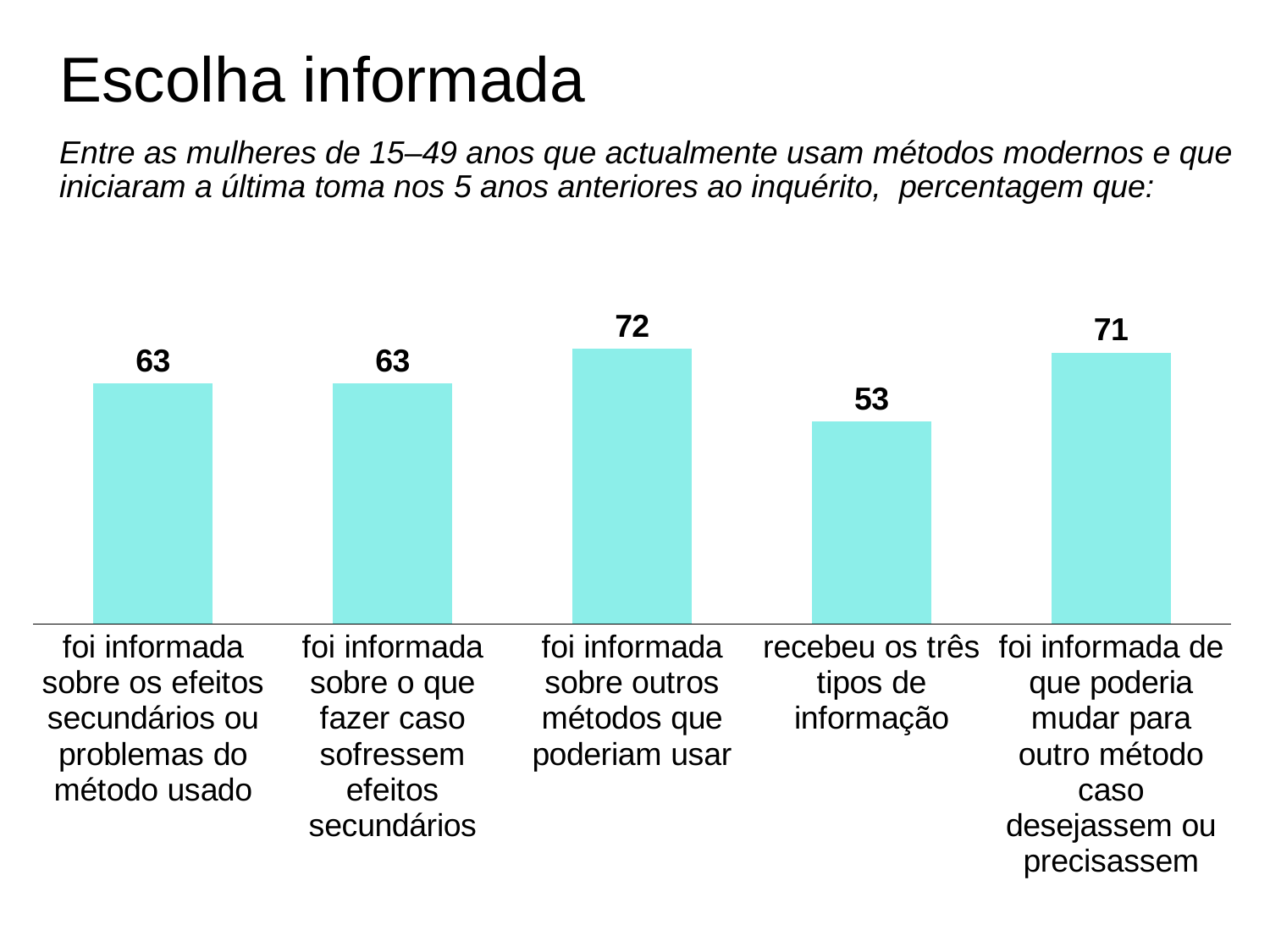

# Escolha informada
Entre as mulheres de 15–49 anos que actualmente usam métodos modernos e que iniciaram a última toma nos 5 anos anteriores ao inquérito,  percentagem que:

### Chart

| Category | foi informada sobre os efeitos secundários ou problemas do método usado |
|---|---|
| foi informada sobre os efeitos secundários ou problemas do método usado | 63.0 |
| foi informada sobre o que fazer caso sofressem efeitos secundários | 63.0 |
| foi informada sobre outros métodos que poderiam usar | 72.0 |
| recebeu os três tipos de informação | 53.0 |
| foi informada de que poderia mudar para outro método caso desejassem ou precisassem | 71.0 |